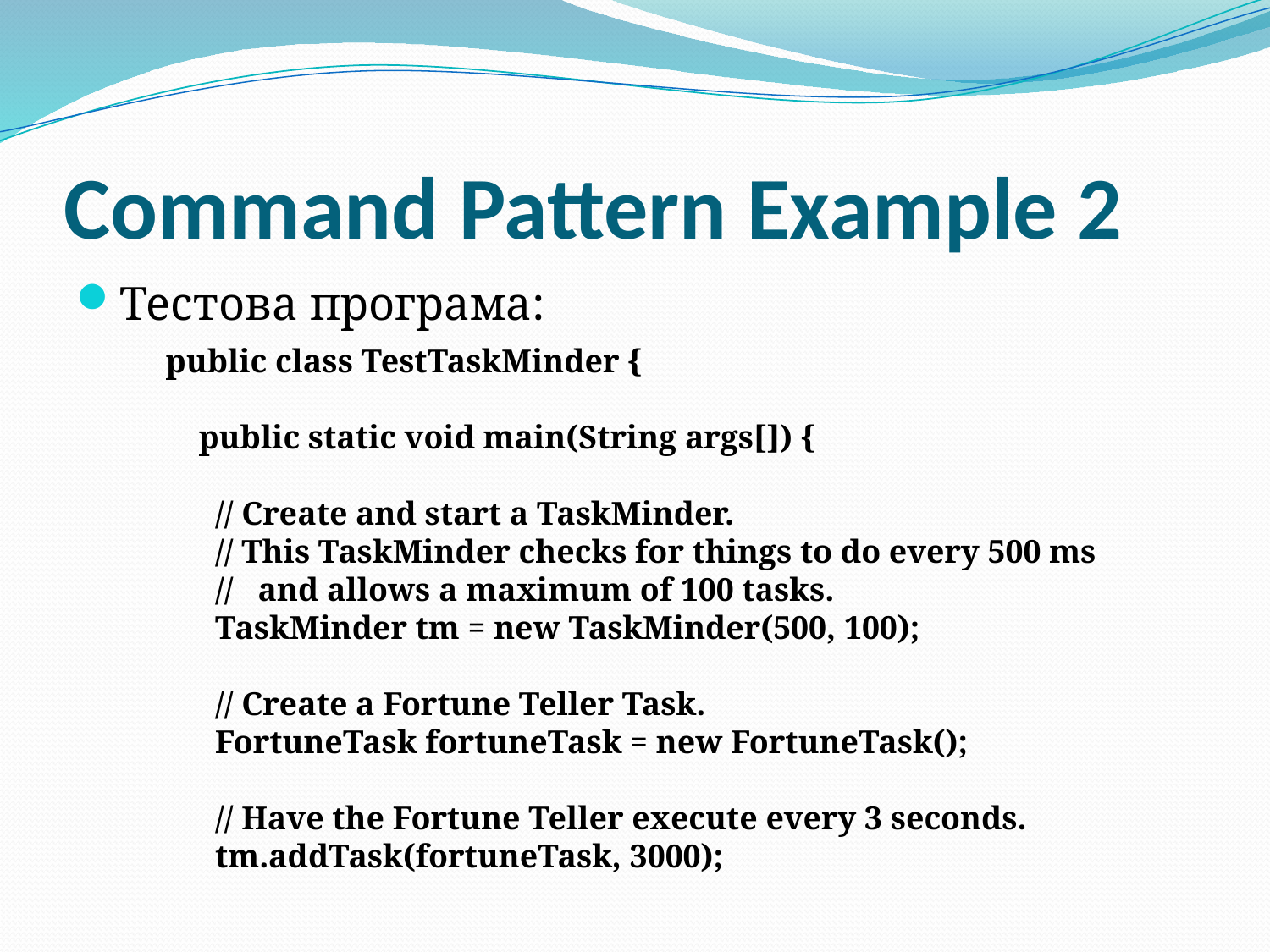

# Command Pattern Example 2
Тестова програма:
 public class TestTaskMinder {

     public static void main(String args[]) {

       // Create and start a TaskMinder.
       // This TaskMinder checks for things to do every 500 ms
       //   and allows a maximum of 100 tasks.
       TaskMinder tm = new TaskMinder(500, 100);

       // Create a Fortune Teller Task.
       FortuneTask fortuneTask = new FortuneTask();

       // Have the Fortune Teller execute every 3 seconds.
       tm.addTask(fortuneTask, 3000);